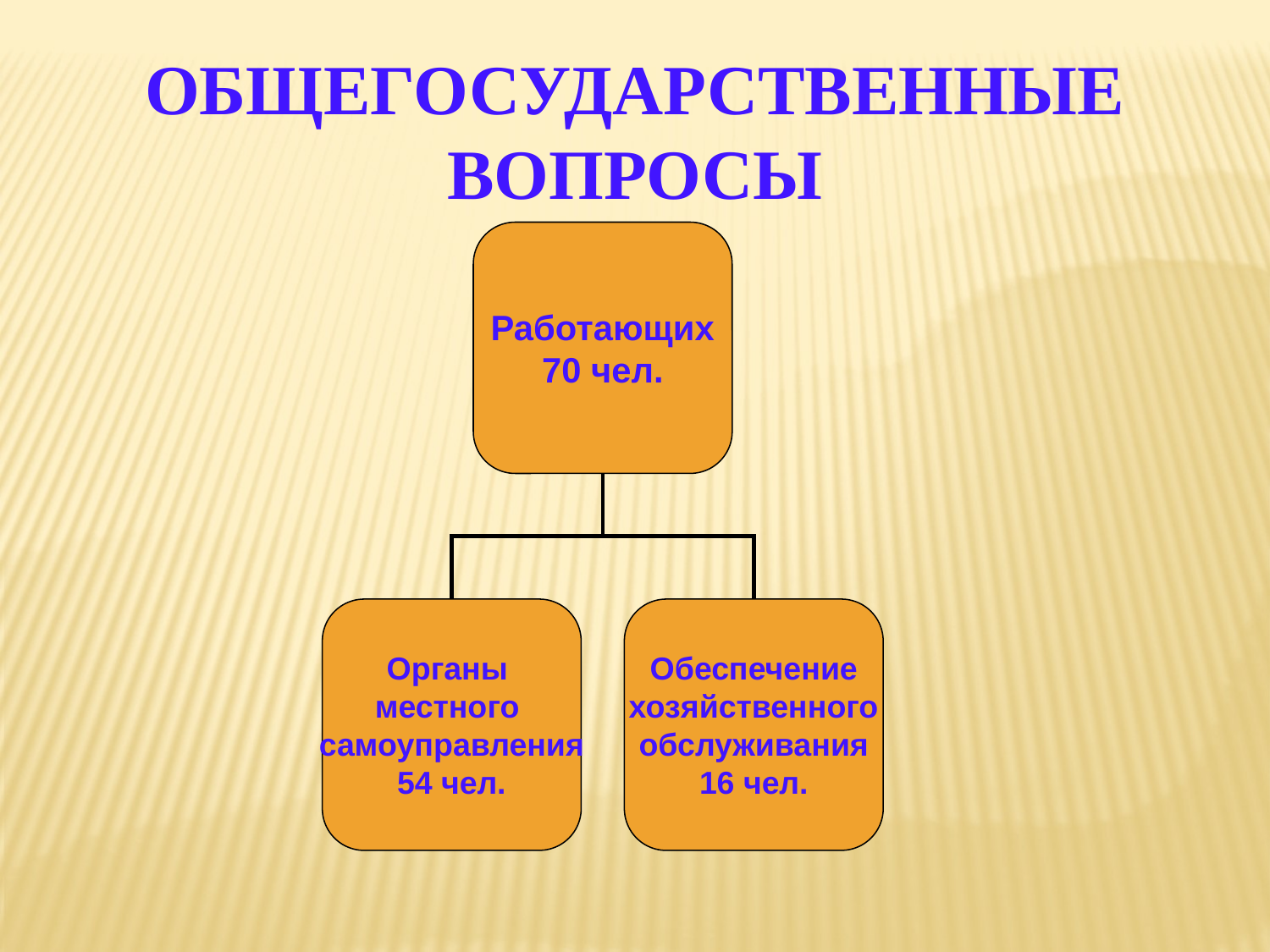

Общегосударственные вопросы
Работающих
70 чел.
Органы
местного
самоуправления
54 чел.
Обеспечение
хозяйственного
обслуживания
16 чел.